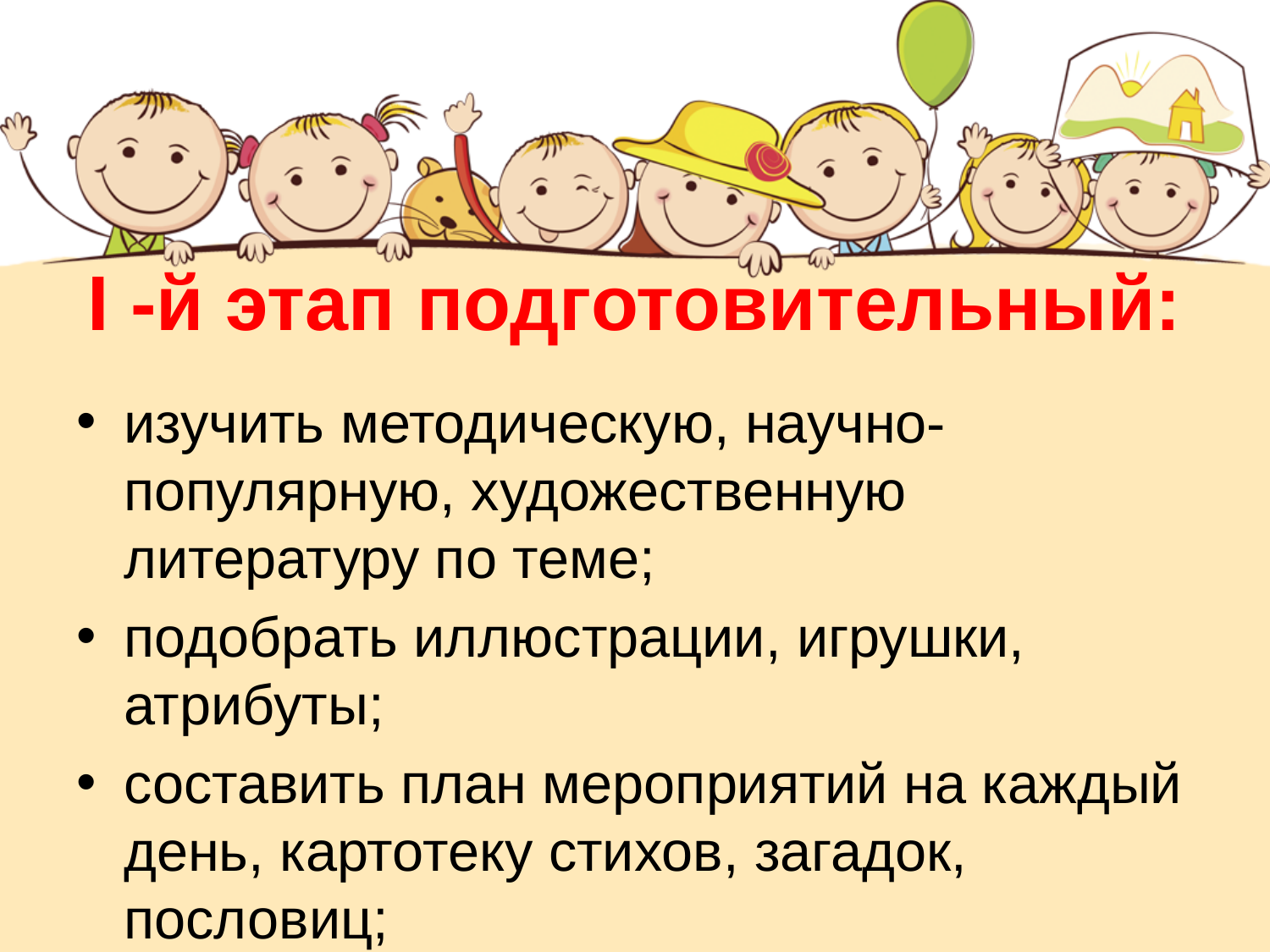

# I -й этап подготовительный:

изучить методическую, научно-популярную, художественную литературу по теме;
подобрать иллюстрации, игрушки, атрибуты;
составить план мероприятий на каждый день, картотеку стихов, загадок, пословиц;